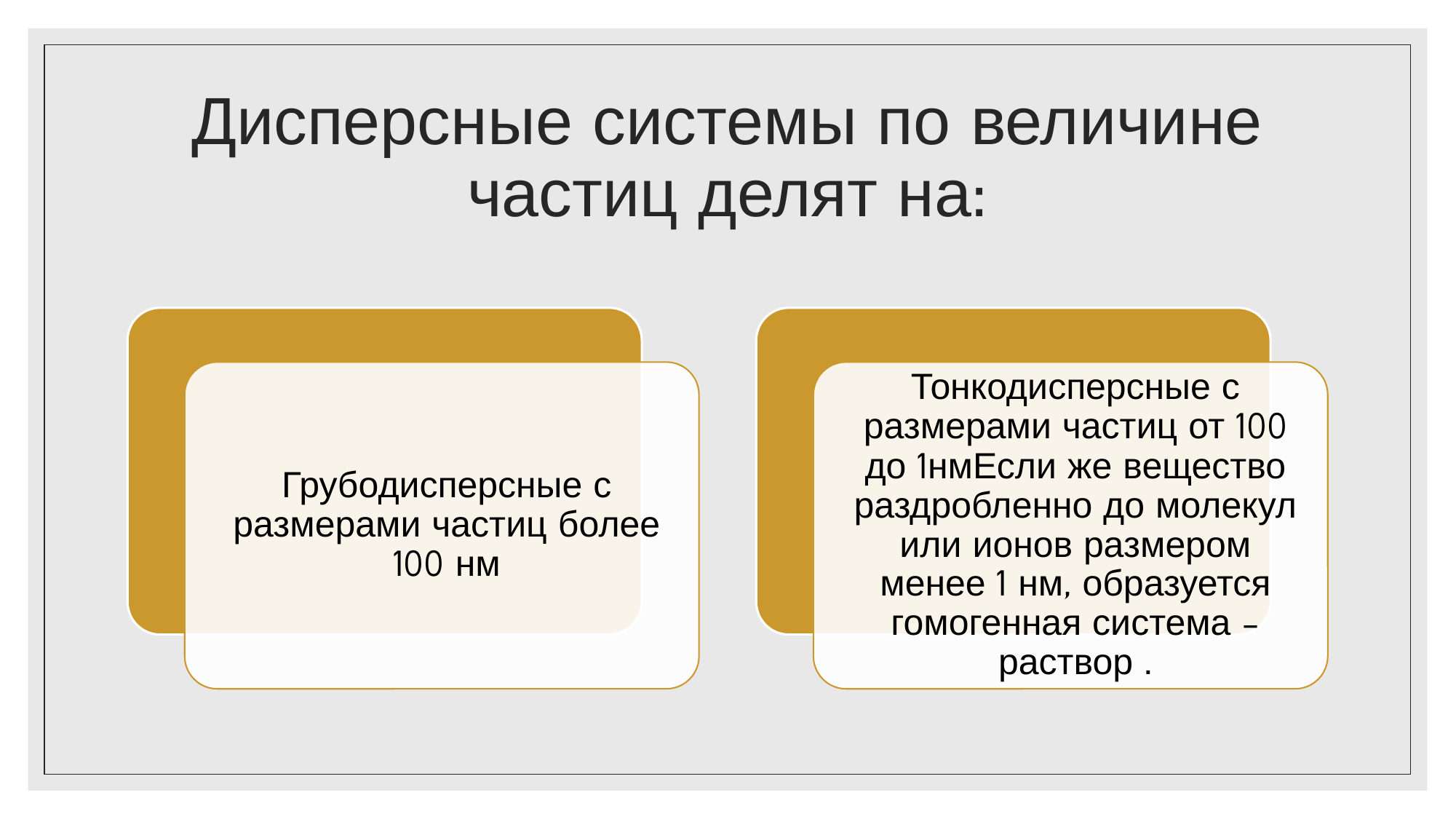

# Дисперсные системы по величине частиц делят на:
Грубодисперсные с размерами частиц более 100 нм
Тонкодисперсные с размерами частиц от 100 до 1нмЕсли же вещество раздробленно до молекул или ионов размером менее 1 нм, образуется гомогенная система – раствор .